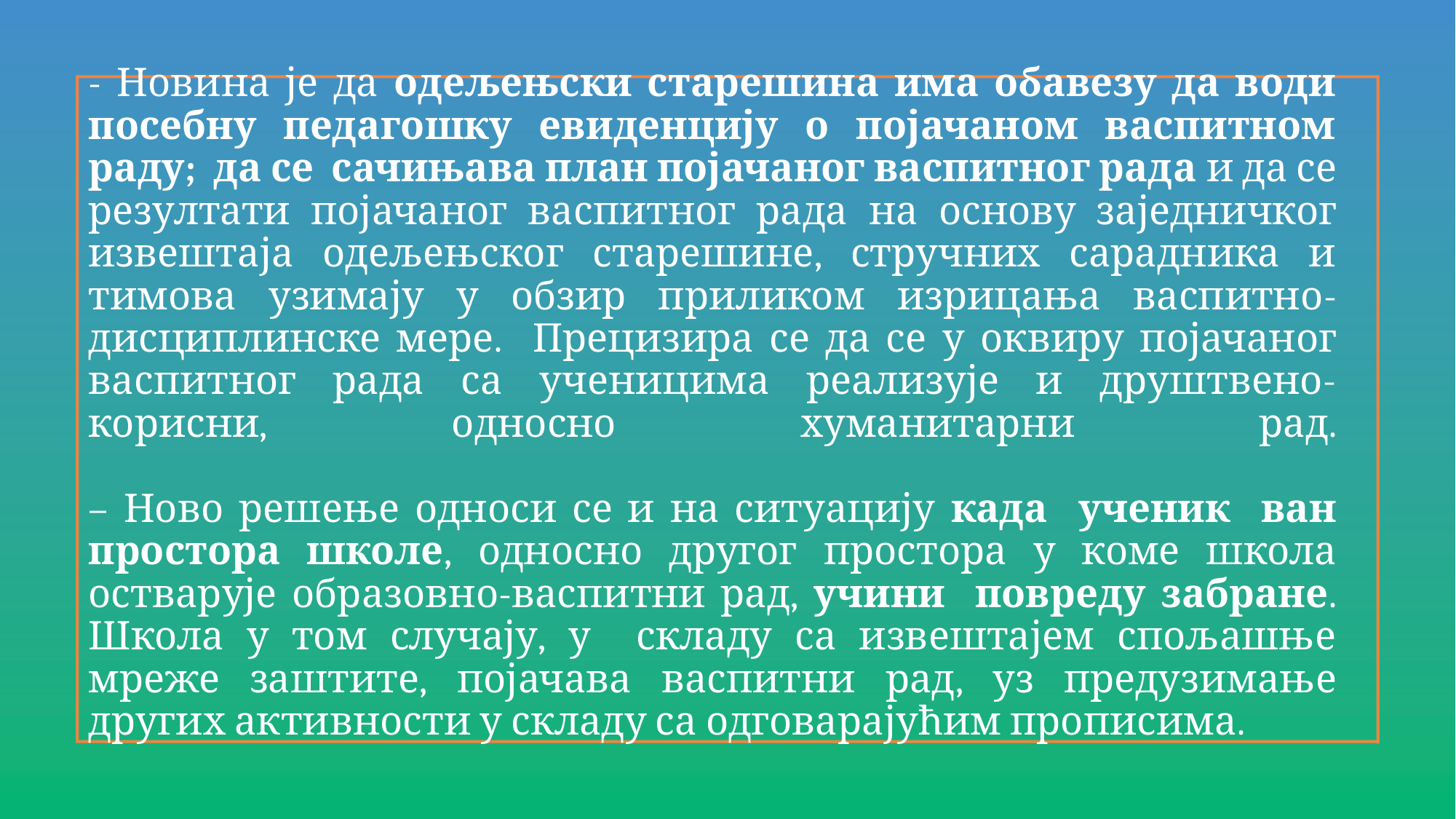

# - Новина је да одељењски старешина има обавезу да води посебну педагошку евиденцију о појачаном васпитном раду;  да се  сачињава план појачаног васпитног рада и да се резултати појачаног васпитног рада на основу заједничког извештаја одељењског старешине, стручних сарадника и тимова узимају у обзир приликом изрицања васпитно-дисциплинске мере.  Прецизира се да се у оквиру појачаног васпитног рада са ученицима реализује и друштвено-корисни, односно хуманитарни рад. – Ново решење односи се и на ситуацију када  ученик  ван простора школе, односно другог простора у коме школа остварује образовно-васпитни рад, учини  повреду забране. Школа у том случају, у  складу са извештајем спољашње мреже заштите, појачава васпитни рад, уз предузимање других активности у складу са одговарајућим прописима.